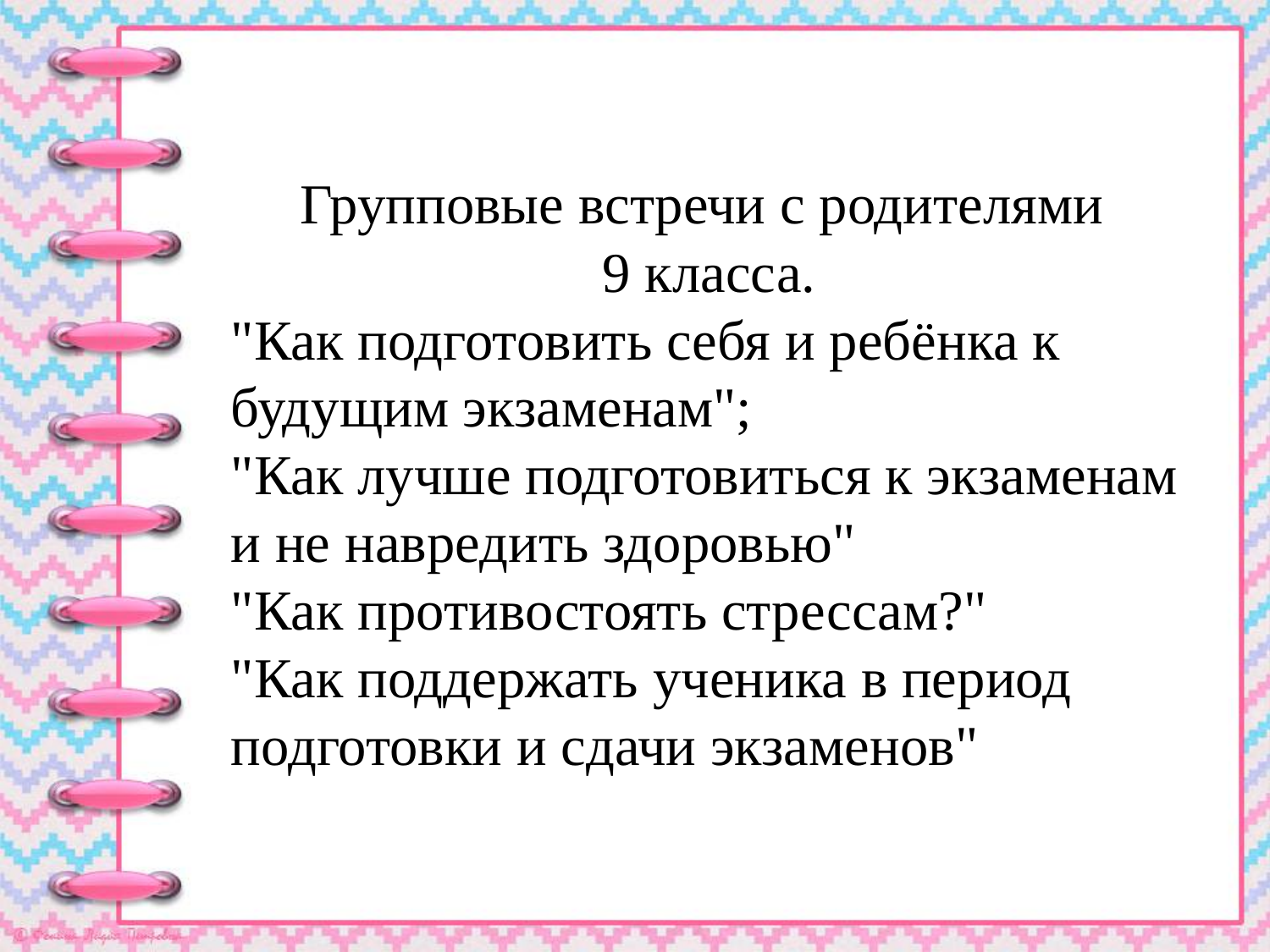

Групповые встречи с родителями
9 класса.
"Как подготовить себя и ребёнка к будущим экзаменам";
"Как лучше подготовиться к экзаменам и не навредить здоровью"
"Как противостоять стрессам?"
"Как поддержать ученика в период подготовки и сдачи экзаменов"